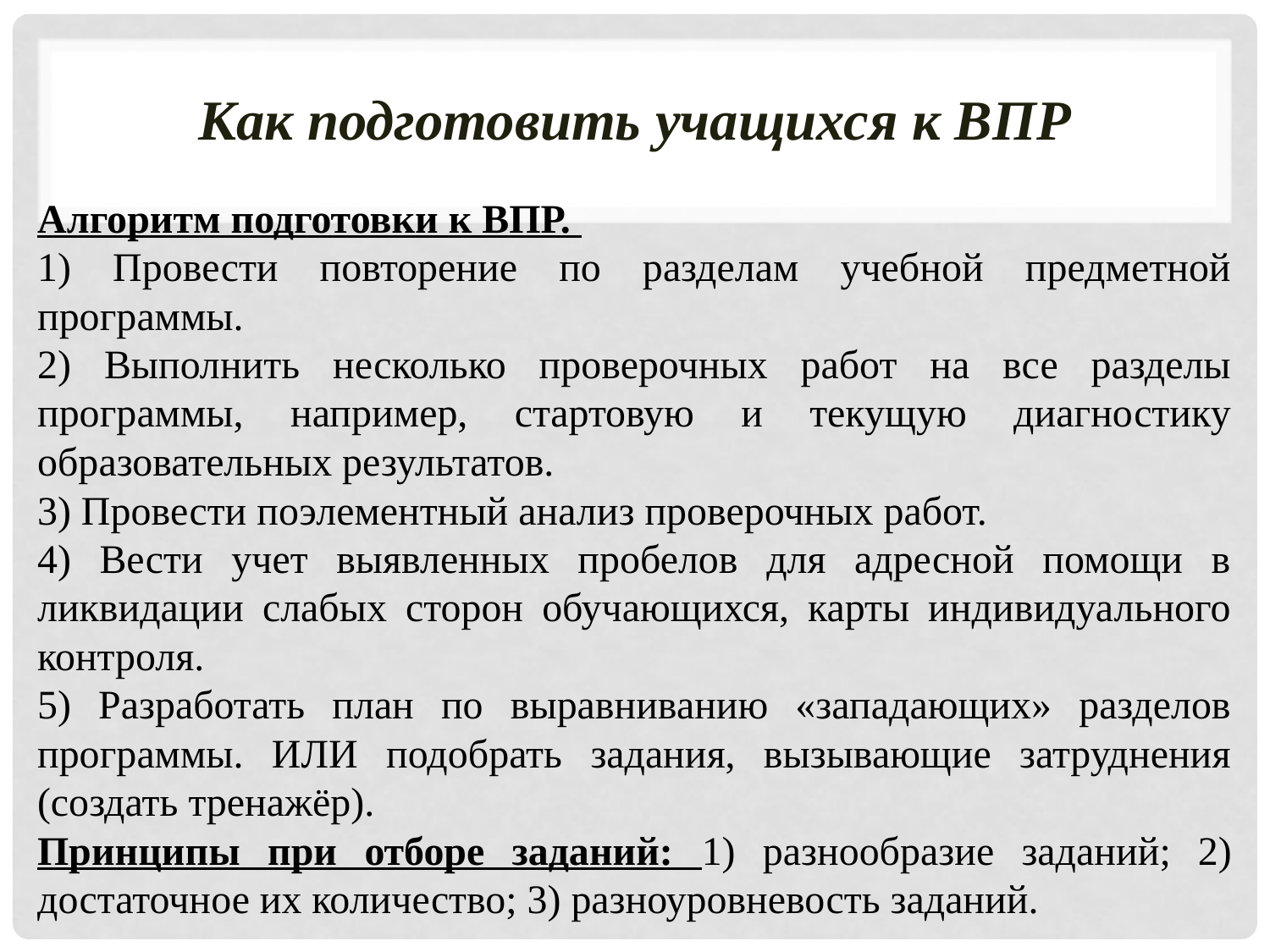

# Как подготовить учащихся к ВПР
Алгоритм подготовки к ВПР.
1) Провести повторение по разделам учебной предметной программы.
2) Выполнить несколько проверочных работ на все разделы программы, например, стартовую и текущую диагностику образовательных результатов.
3) Провести поэлементный анализ проверочных работ.
4) Вести учет выявленных пробелов для адресной помощи в ликвидации слабых сторон обучающихся, карты индивидуального контроля.
5) Разработать план по выравниванию «западающих» разделов программы. ИЛИ подобрать задания, вызывающие затруднения (создать тренажёр).
Принципы при отборе заданий: 1) разнообразие заданий; 2) достаточное их количество; 3) разноуровневость заданий.